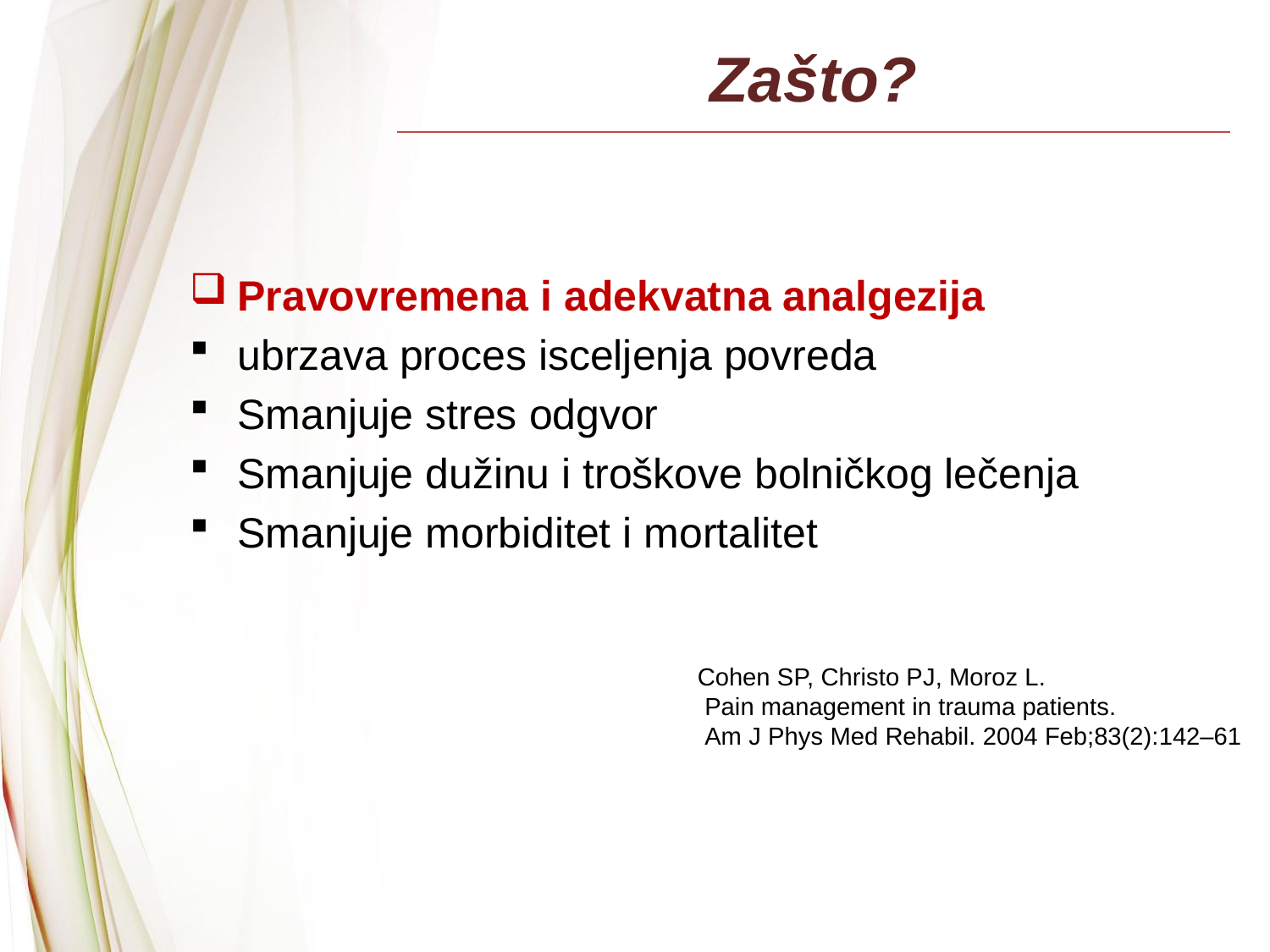

Zašto?

Pravovremena i adekvatna analgezija
ubrzava proces isceljenja povreda
Smanjuje stres odgvor
Smanjuje dužinu i troškove bolničkog lečenja
Smanjuje morbiditet i mortalitet
Cohen SP, Christo PJ, Moroz L.
 Pain management in trauma patients.
 Am J Phys Med Rehabil. 2004 Feb;83(2):142–61